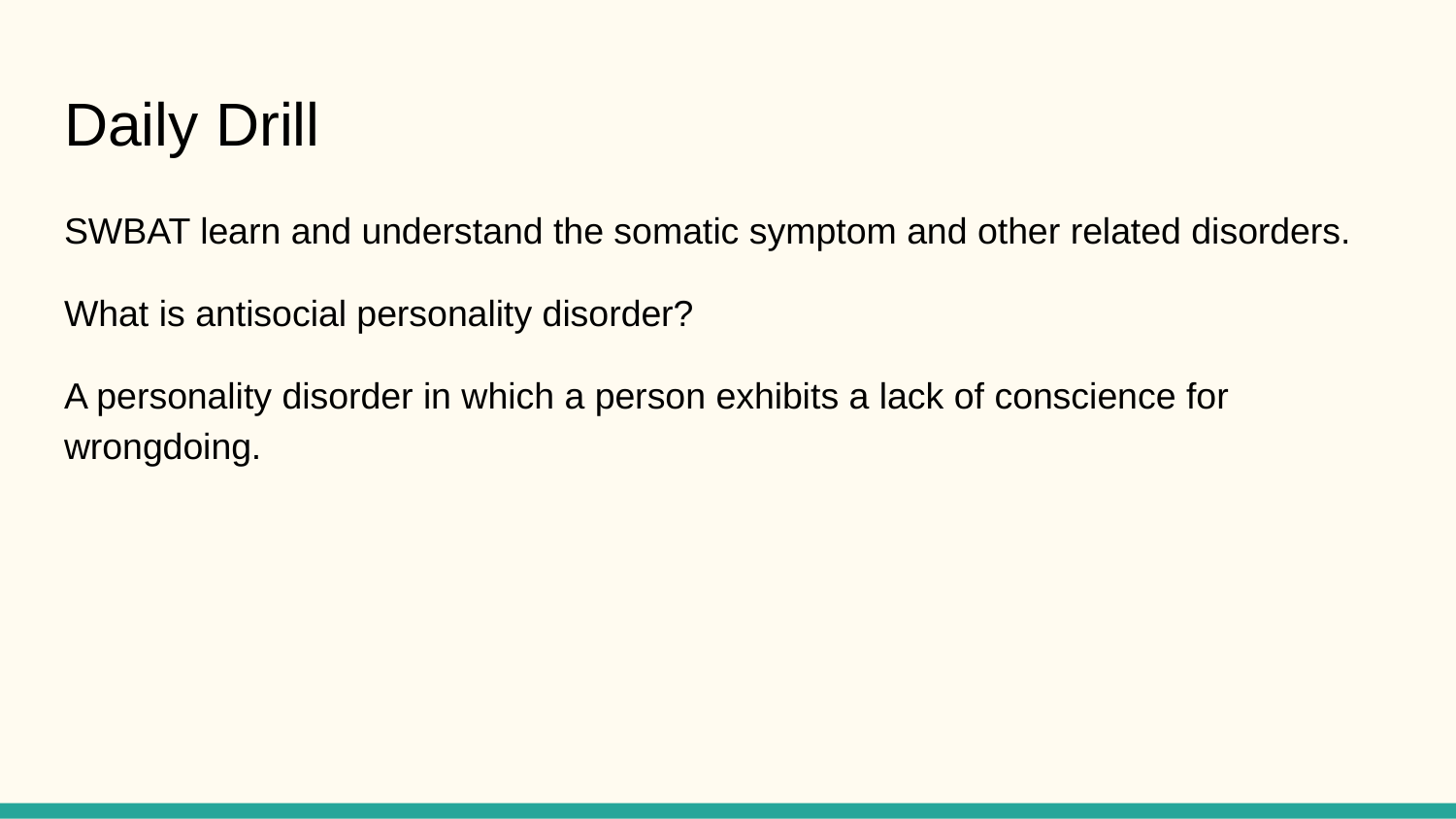

# Daily Drill
SWBAT learn and understand the somatic symptom and other related disorders.
What is antisocial personality disorder?
A personality disorder in which a person exhibits a lack of conscience for wrongdoing.